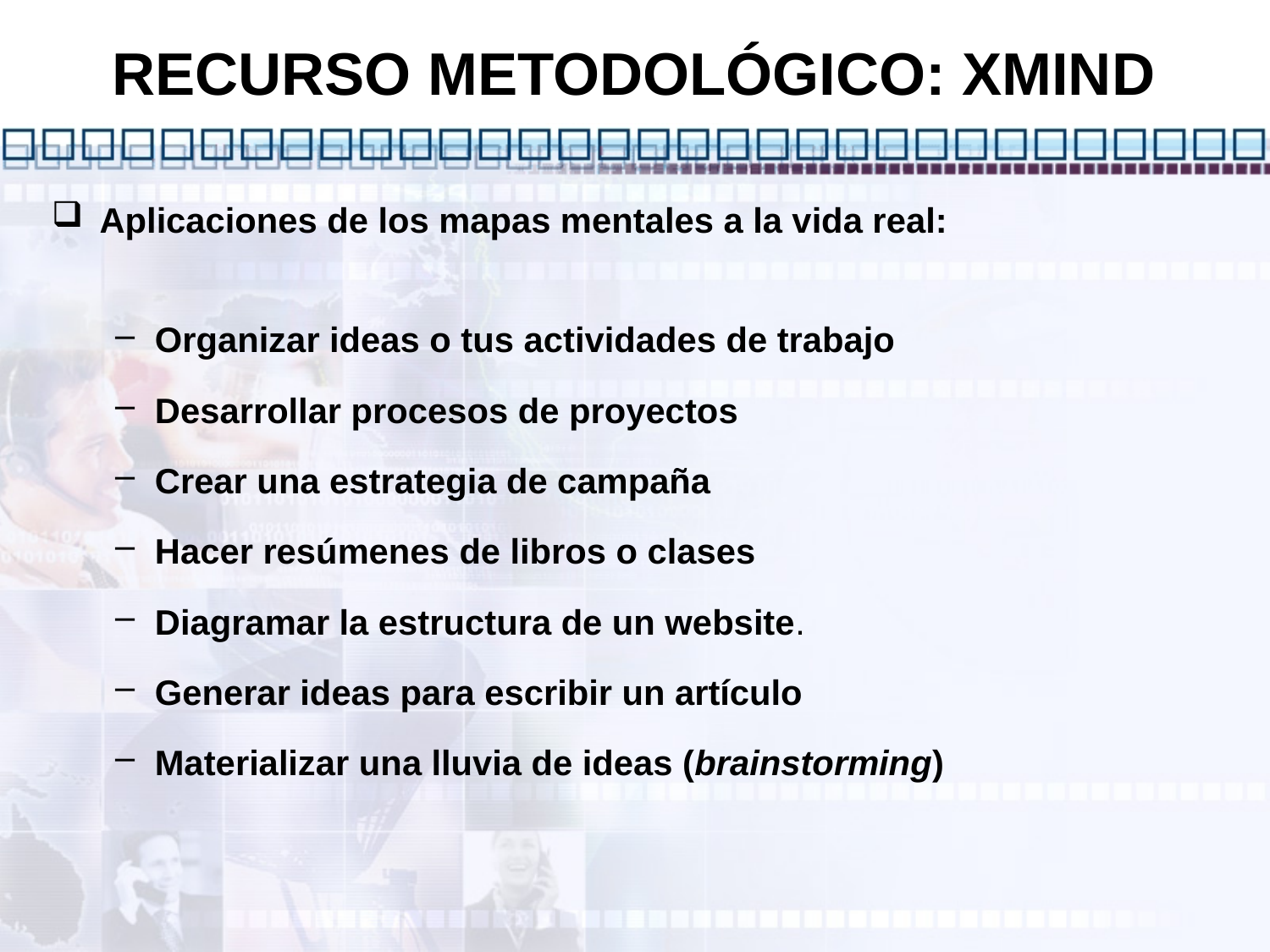

# RECURSO METODOLÓGICO: XMIND
Aplicaciones de los mapas mentales a la vida real:

Organizar ideas o tus actividades de trabajo
Desarrollar procesos de proyectos
Crear una estrategia de campaña
Hacer resúmenes de libros o clases
Diagramar la estructura de un website.
Generar ideas para escribir un artículo
Materializar una lluvia de ideas (brainstorming)